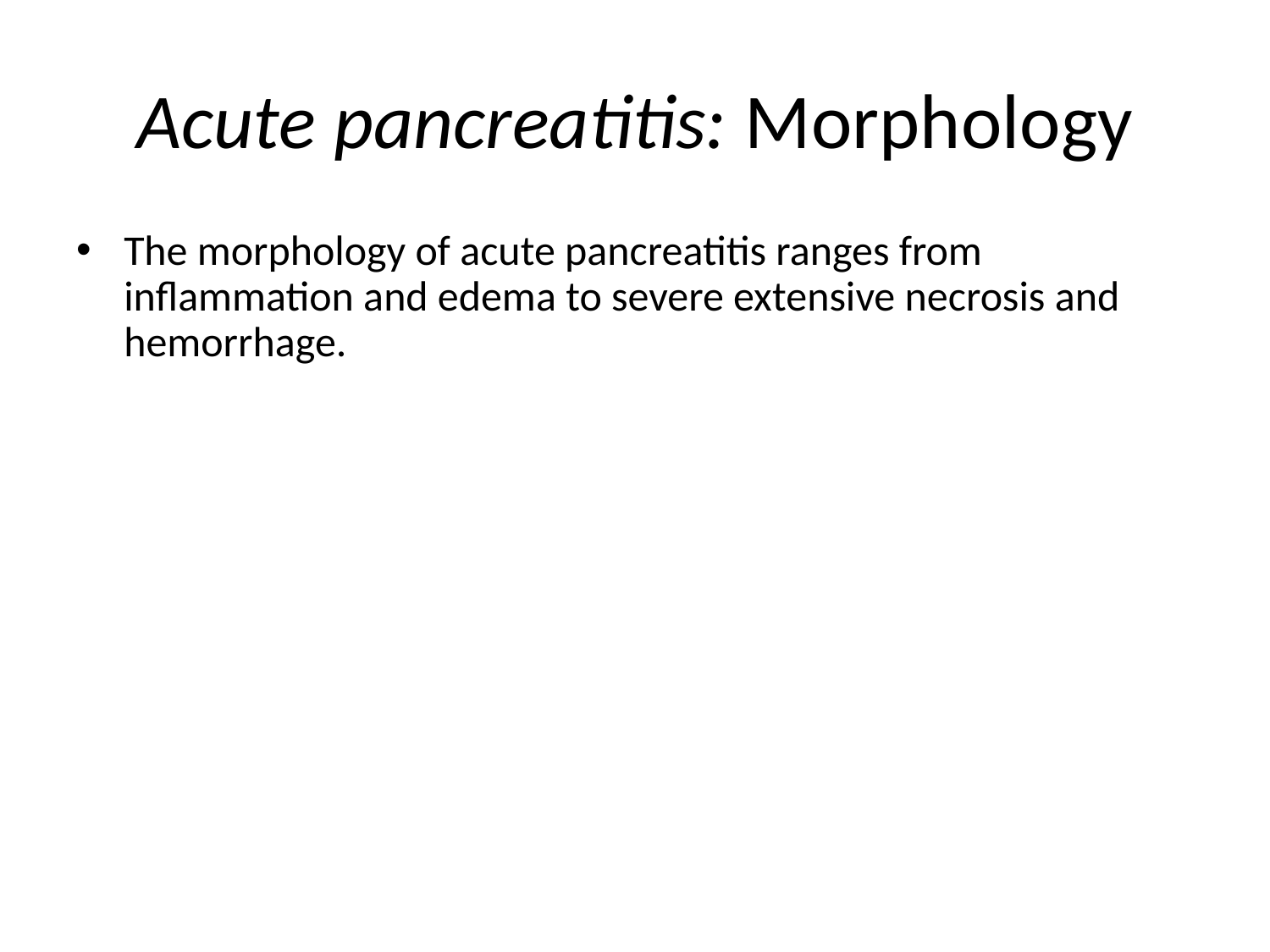

# Acute pancreatitis: Morphology
The morphology of acute pancreatitis ranges from  inflammation and edema to severe extensive necrosis and hemorrhage.